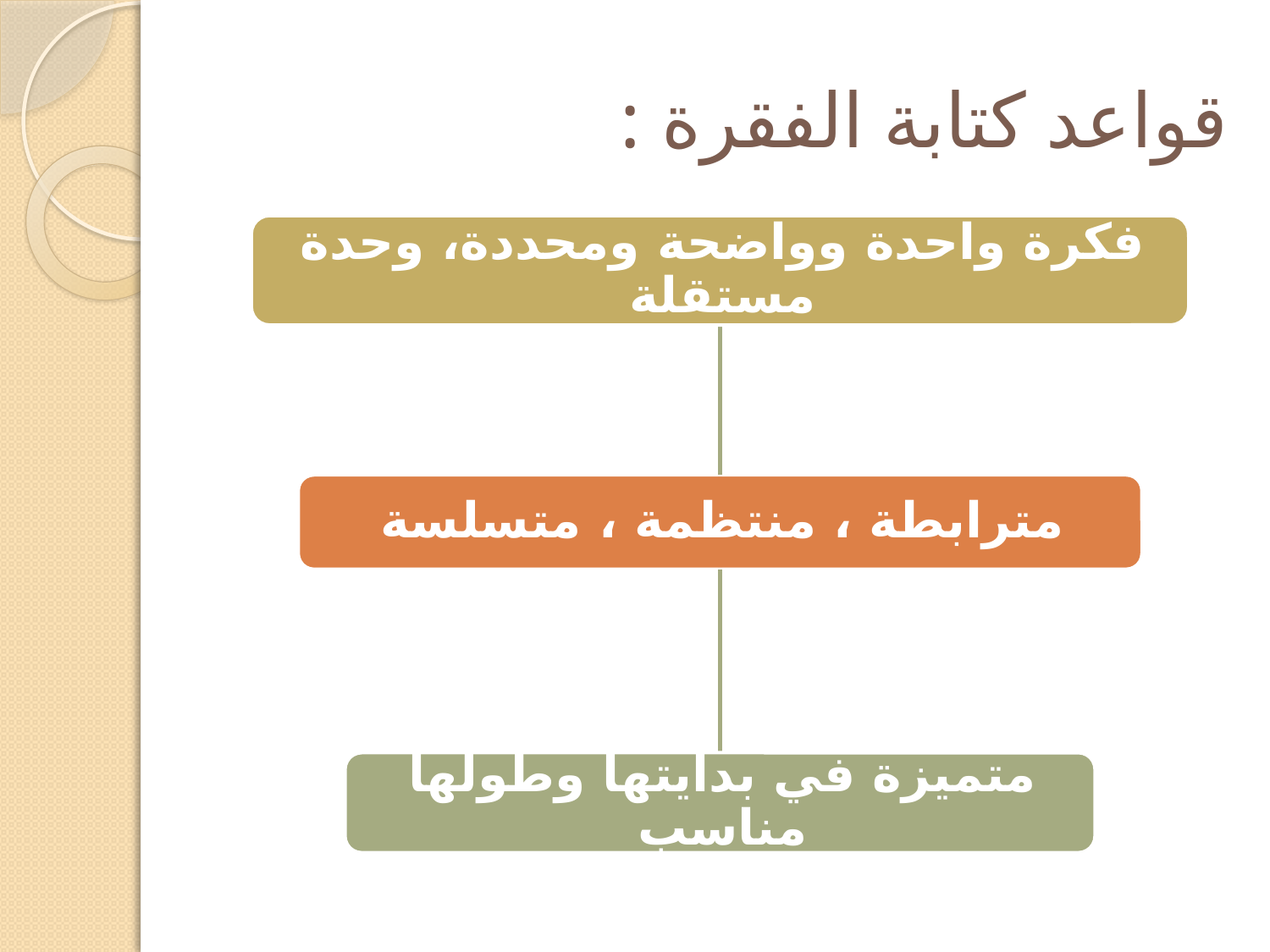

# قواعد كتابة الفقرة :
مترابطة ، منتظمة ، متسلسة
فكرة واحدة وواضحة ومحددة، وحدة مستقلة
متميزة في بدايتها وطولها مناسب